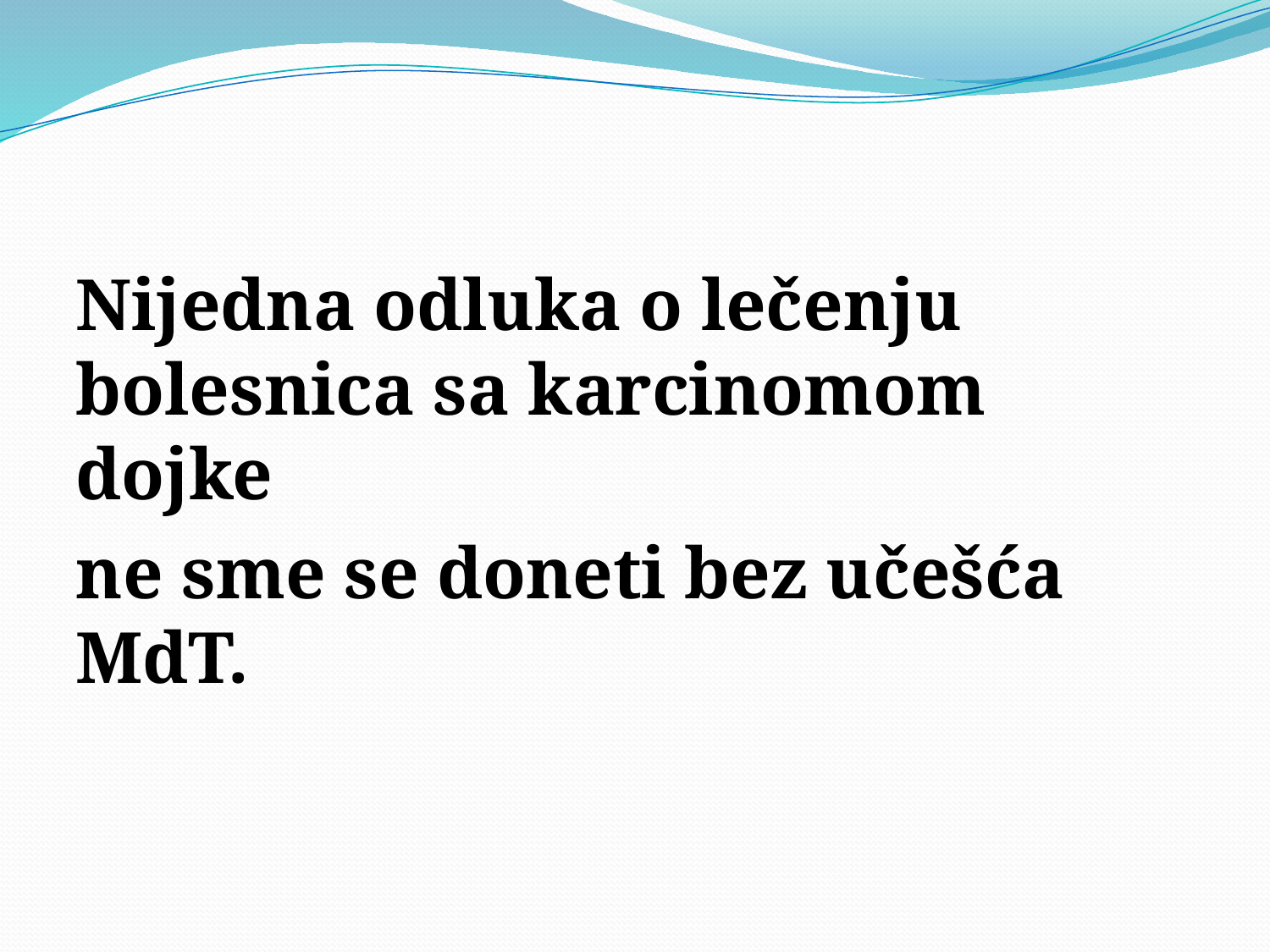

Nijedna odluka o lečenju bolesnica sa karcinomom dojke
ne sme se doneti bez učešća MdT.